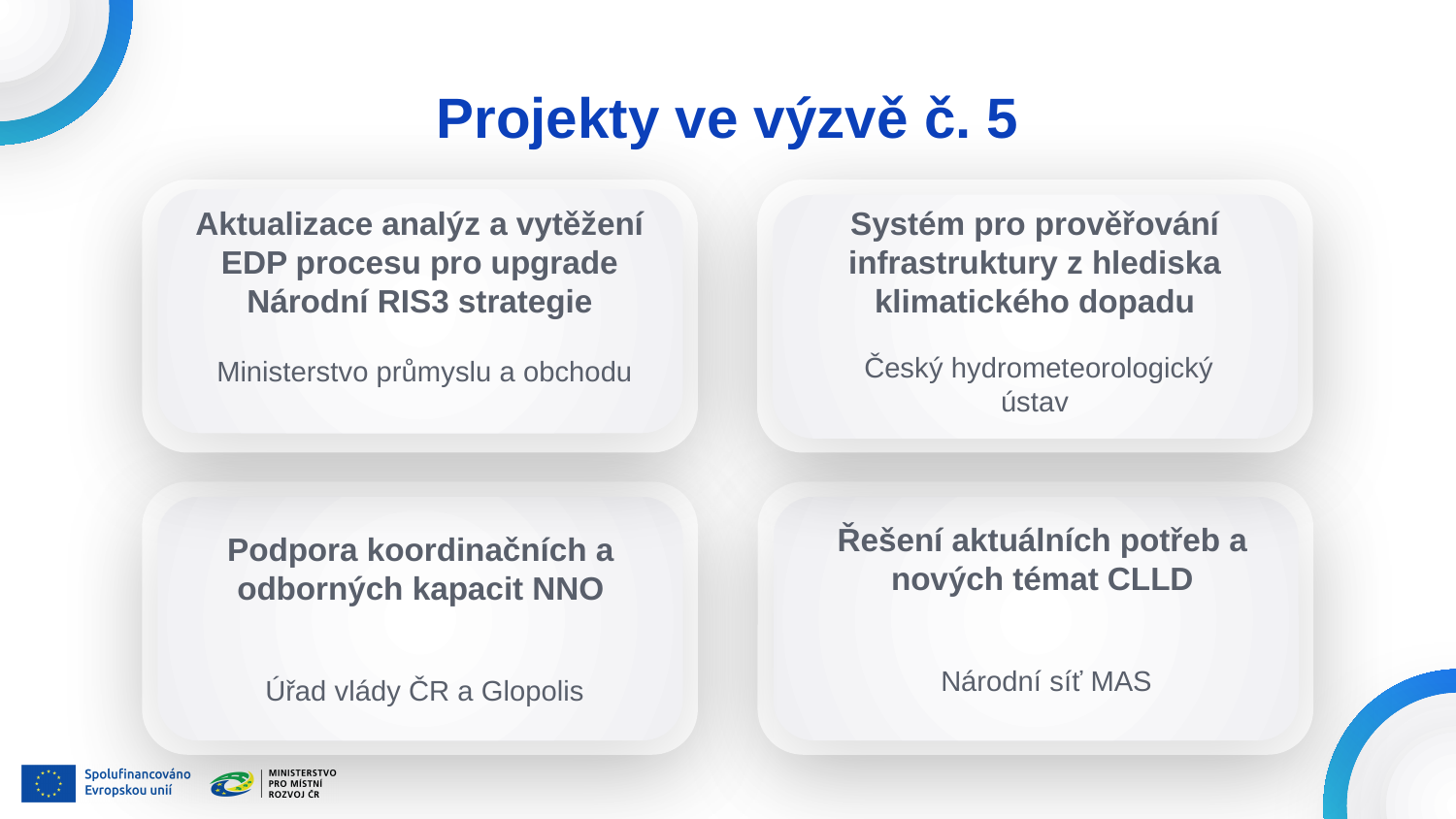

# Projekty ve výzvě č. 5

Aktualizace analýz a vytěžení EDP procesu pro upgrade Národní RIS3 strategie
Systém pro prověřování infrastruktury z hlediska klimatického dopadu
Ministerstvo průmyslu a obchodu
Český hydrometeorologický ústav

Řešení aktuálních potřeb a nových témat CLLD
Podpora koordinačních a odborných kapacit NNO
Národní síť MAS
Úřad vlády ČR a Glopolis